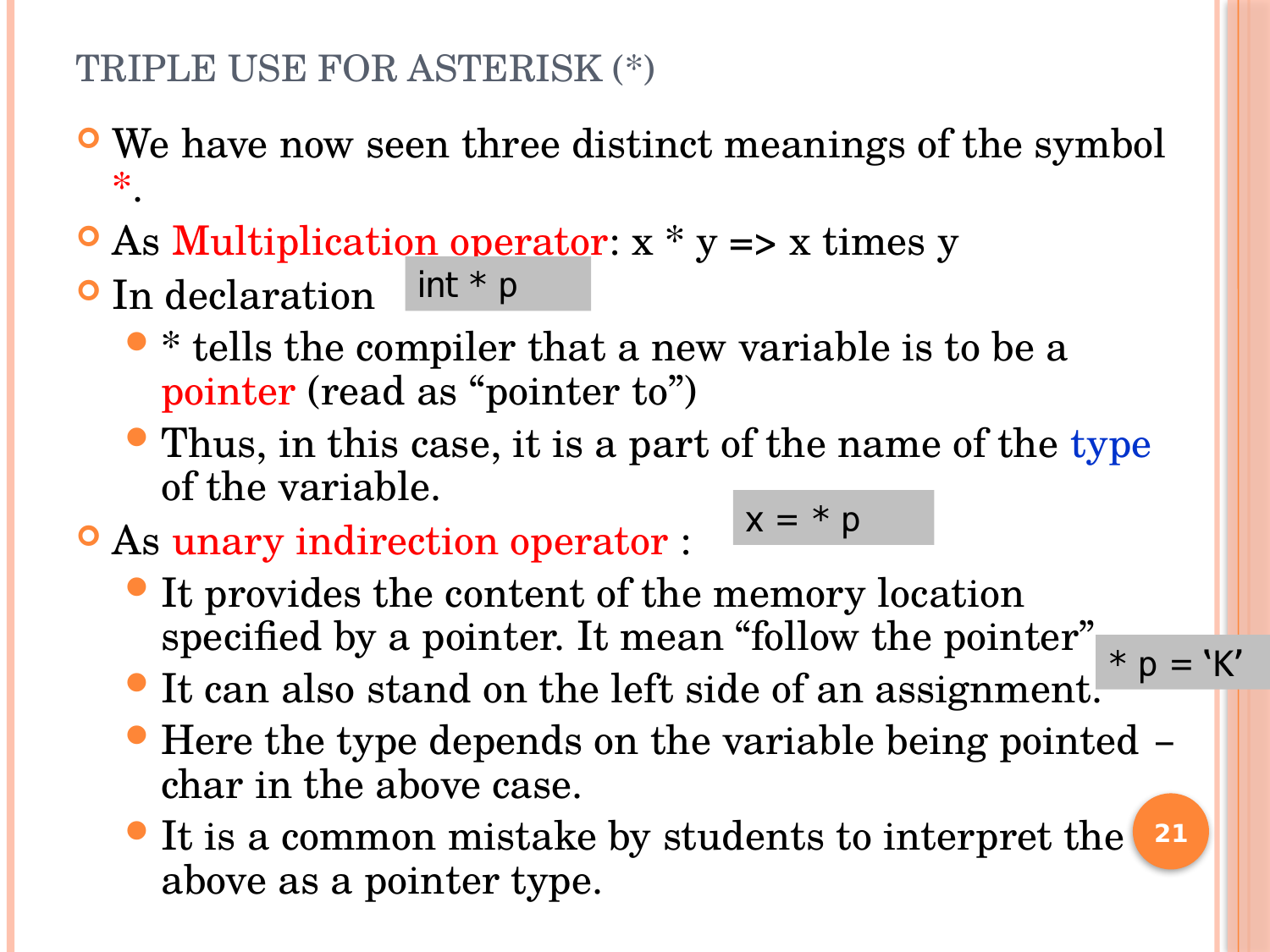

# Triple use for Asterisk (*)
We have now seen three distinct meanings of the symbol *.
As Multiplication operator: x * y => x times y
In declaration
* tells the compiler that a new variable is to be a pointer (read as “pointer to”)
Thus, in this case, it is a part of the name of the type of the variable.
As unary indirection operator :
It provides the content of the memory location specified by a pointer. It mean “follow the pointer”.
It can also stand on the left side of an assignment.
Here the type depends on the variable being pointed – char in the above case.
It is a common mistake by students to interpret the above as a pointer type.
int * p
x = * p
* p = ‘K’
21